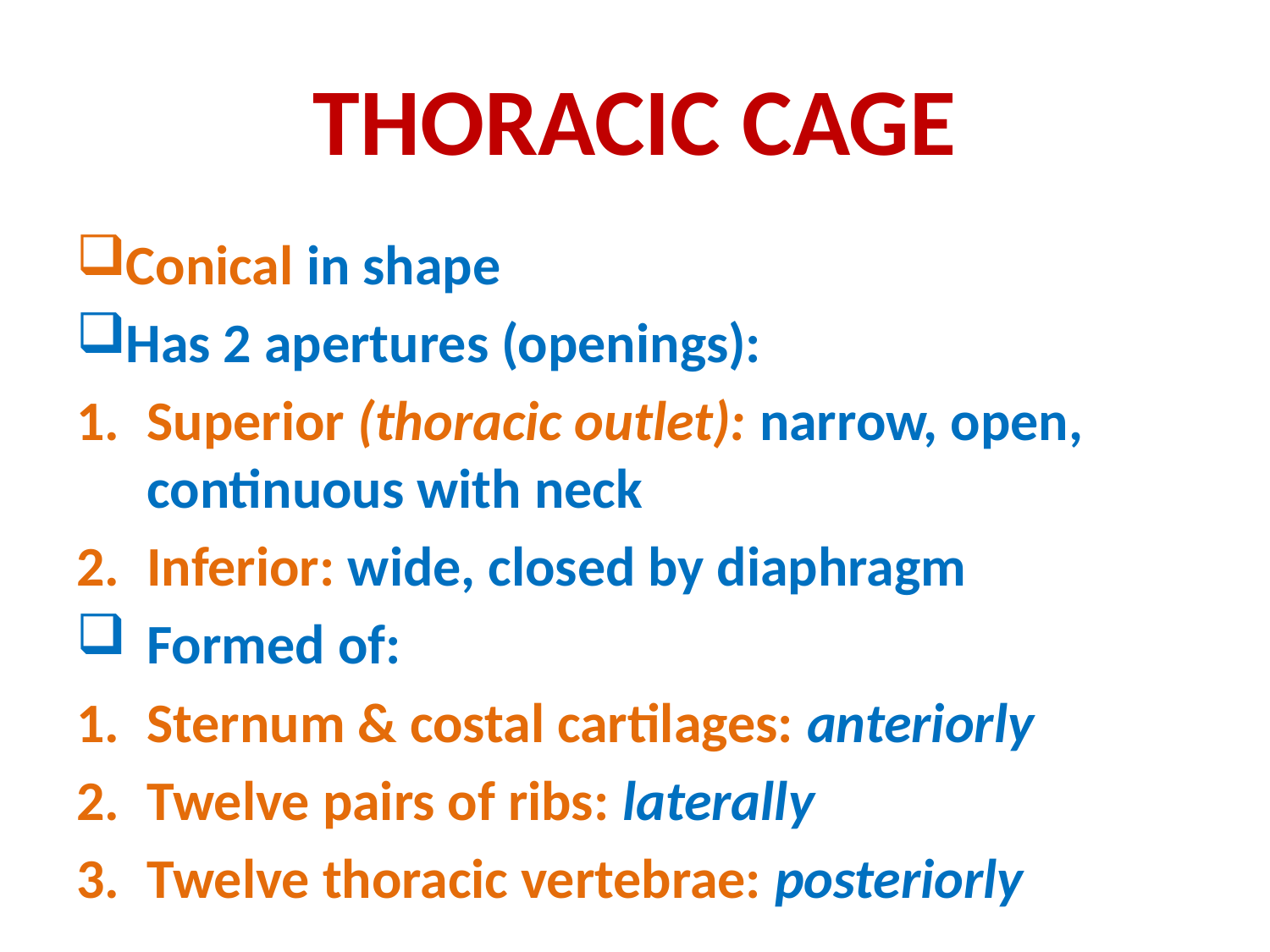

# THORACIC CAGE
Conical in shape
Has 2 apertures (openings):
Superior (thoracic outlet): narrow, open, continuous with neck
Inferior: wide, closed by diaphragm
Formed of:
Sternum & costal cartilages: anteriorly
Twelve pairs of ribs: laterally
Twelve thoracic vertebrae: posteriorly